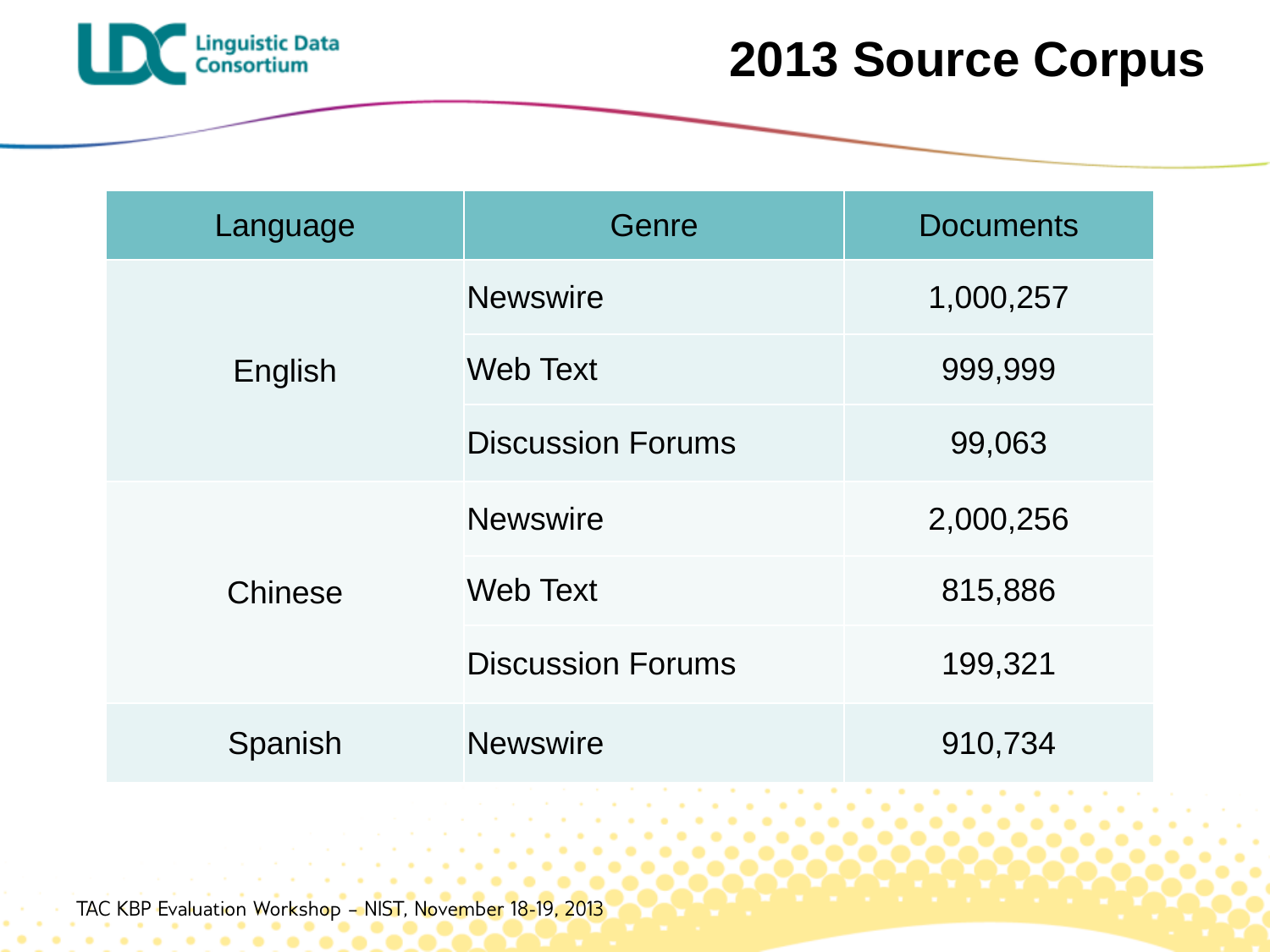

# 2013 Source Corpus
| Language | Genre | Documents |
| --- | --- | --- |
| English | Newswire | 1,000,257 |
|  | Web Text | 999,999 |
|  | Discussion Forums | 99,063 |
| Chinese | Newswire | 2,000,256 |
|  | Web Text | 815,886 |
|  | Discussion Forums | 199,321 |
| Spanish | Newswire | 910,734 |
TAC KBP Evaluation Workshop – NIST, November 18-19, 2013